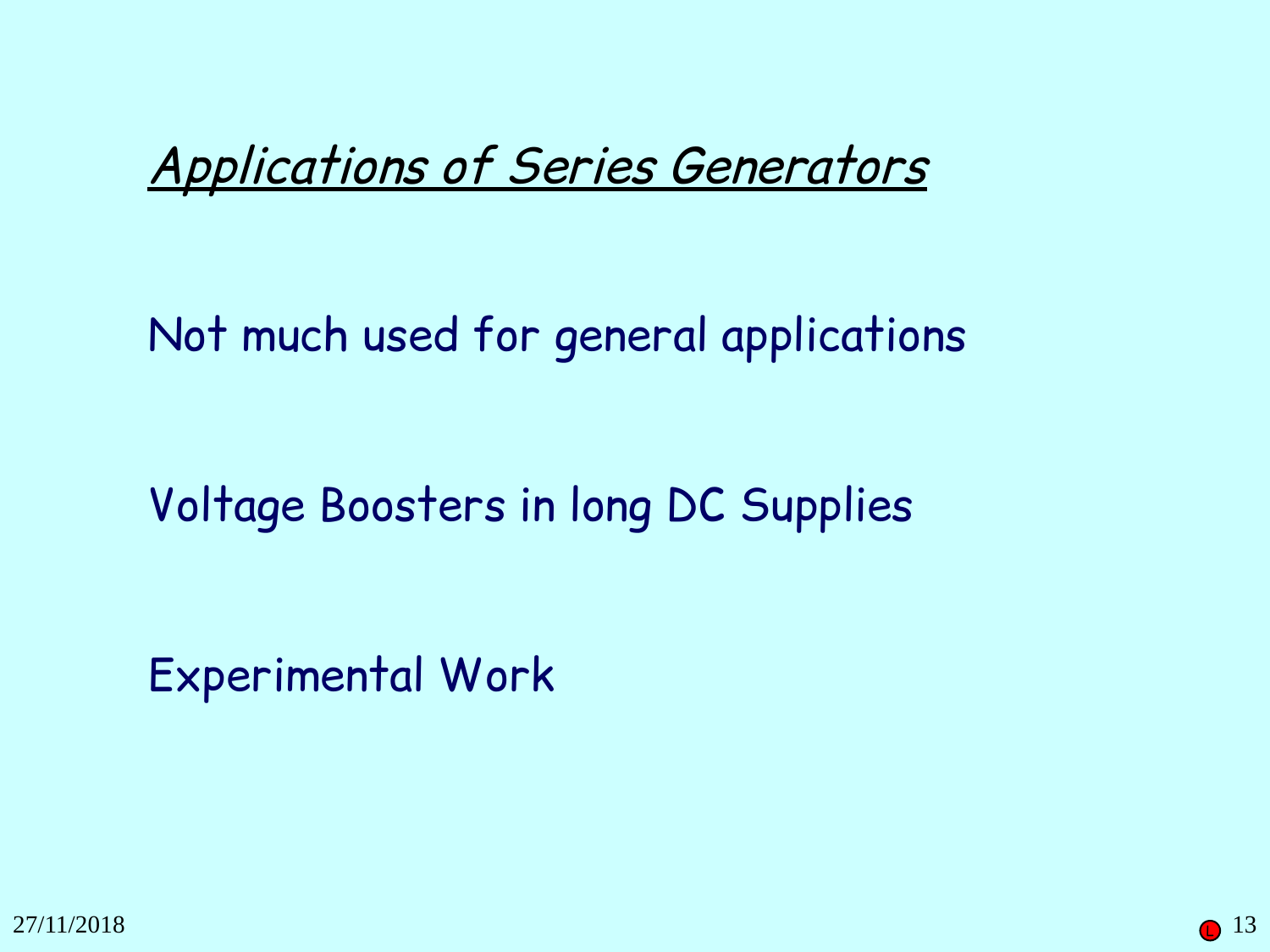

Applications of Series Generators
Not much used for general applications
Voltage Boosters in long DC Supplies
Experimental Work
27/11/2018
13
L